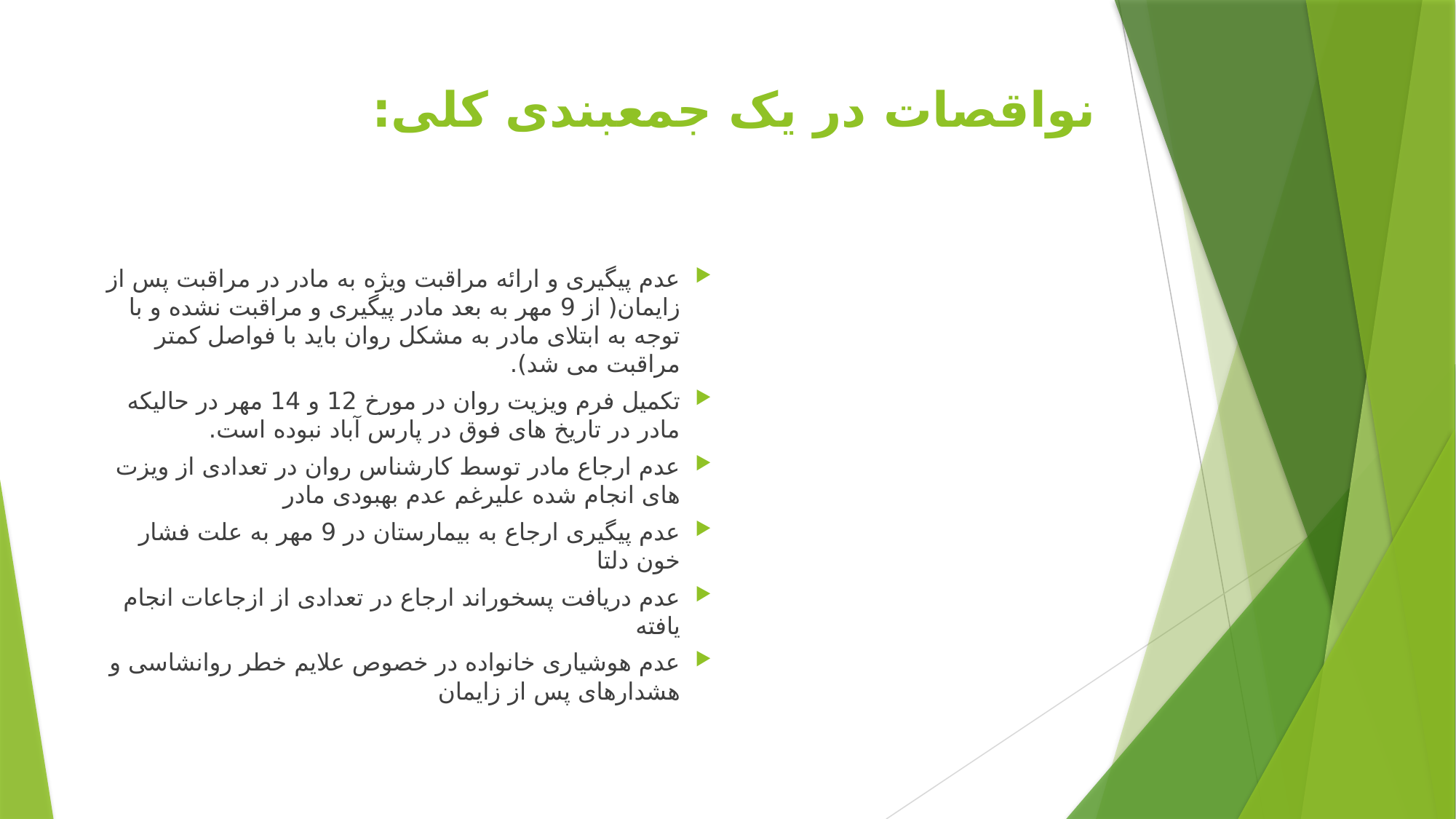

# نواقصات در یک جمعبندی کلی:
عدم پیگیری و ارائه مراقبت ویژه به مادر در مراقبت پس از زایمان( از 9 مهر به بعد مادر پیگیری و مراقبت نشده و با توجه به ابتلای مادر به مشکل روان باید با فواصل کمتر مراقبت می شد).
تکمیل فرم ویزیت روان در مورخ 12 و 14 مهر در حالیکه مادر در تاریخ های فوق در پارس آباد نبوده است.
عدم ارجاع مادر توسط کارشناس روان در تعدادی از ویزت های انجام شده علیرغم عدم بهبودی مادر
عدم پیگیری ارجاع به بیمارستان در 9 مهر به علت فشار خون دلتا
عدم دریافت پسخوراند ارجاع در تعدادی از ازجاعات انجام یافته
عدم هوشیاری خانواده در خصوص علایم خطر روانشاسی و هشدارهای پس از زایمان